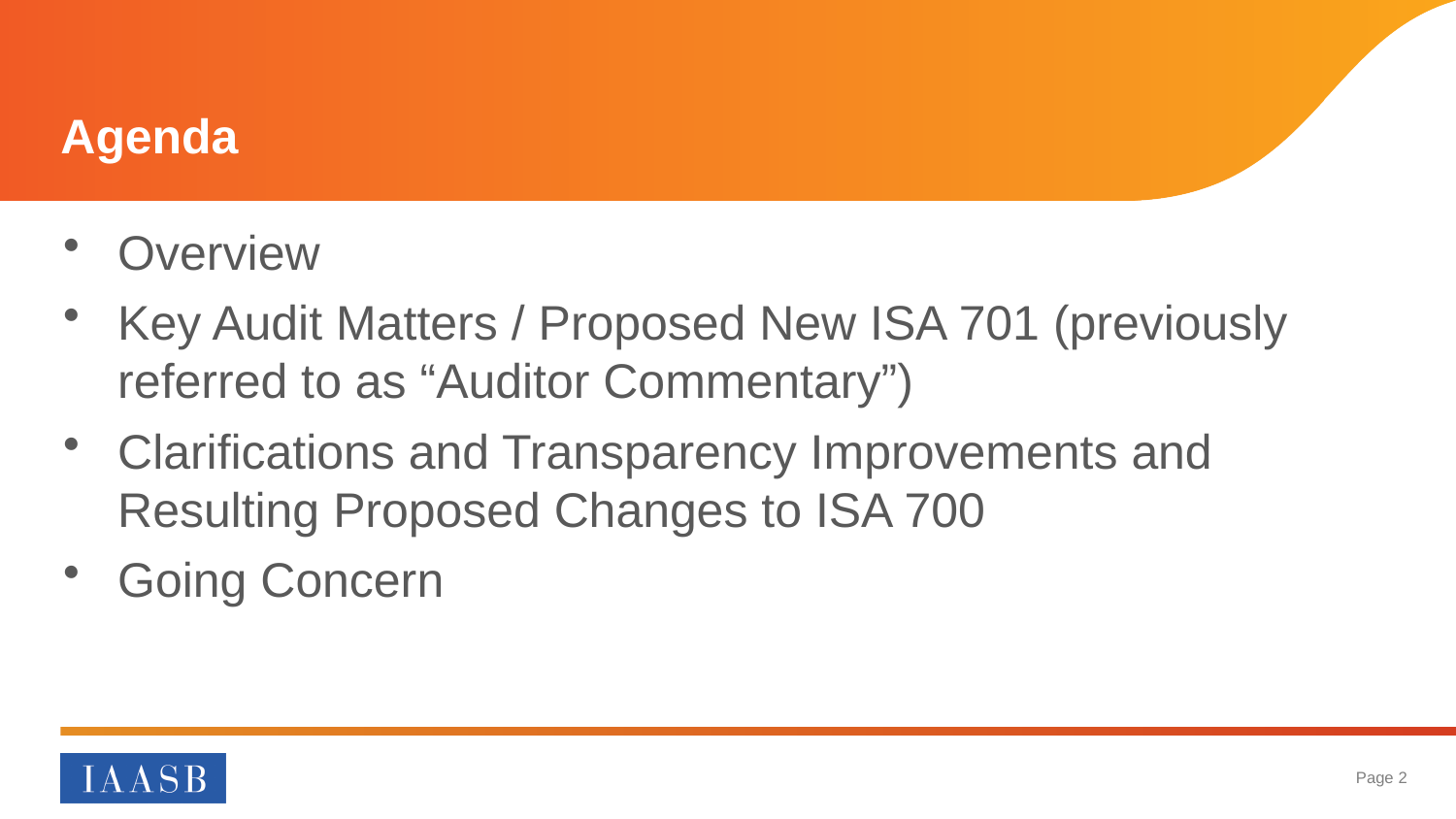

# Agenda
Overview
Key Audit Matters / Proposed New ISA 701 (previously referred to as “Auditor Commentary”)
Clarifications and Transparency Improvements and Resulting Proposed Changes to ISA 700
Going Concern